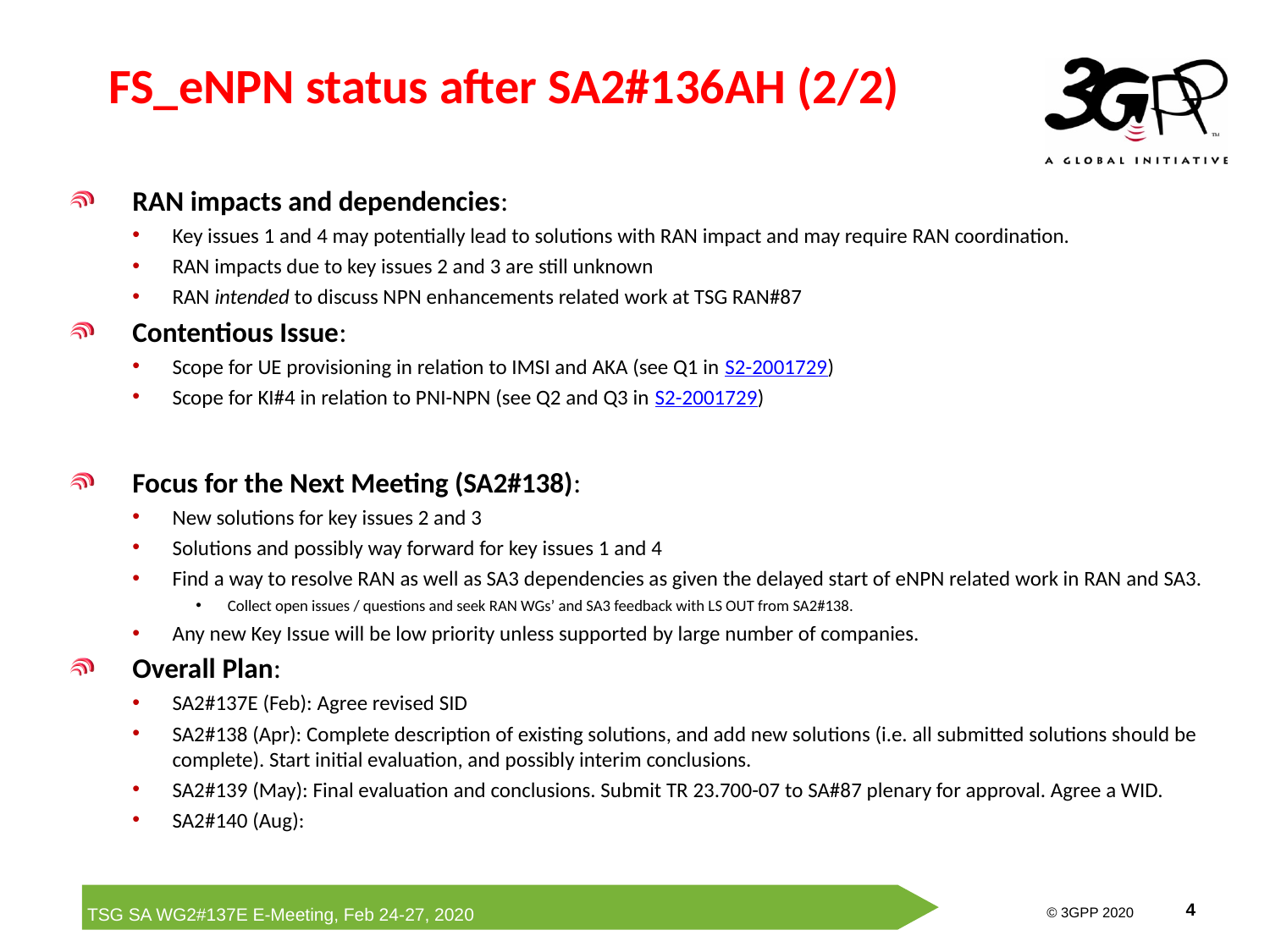

# FS_eNPN status after SA2#136AH (2/2)
RAN impacts and dependencies:
Key issues 1 and 4 may potentially lead to solutions with RAN impact and may require RAN coordination.
RAN impacts due to key issues 2 and 3 are still unknown
RAN intended to discuss NPN enhancements related work at TSG RAN#87
Contentious Issue:
Scope for UE provisioning in relation to IMSI and AKA (see Q1 in S2-2001729)
Scope for KI#4 in relation to PNI-NPN (see Q2 and Q3 in S2-2001729)

Focus for the Next Meeting (SA2#138):
New solutions for key issues 2 and 3
Solutions and possibly way forward for key issues 1 and 4
Find a way to resolve RAN as well as SA3 dependencies as given the delayed start of eNPN related work in RAN and SA3.
Collect open issues / questions and seek RAN WGs’ and SA3 feedback with LS OUT from SA2#138.
Any new Key Issue will be low priority unless supported by large number of companies.
Overall Plan:
SA2#137E (Feb): Agree revised SID
SA2#138 (Apr): Complete description of existing solutions, and add new solutions (i.e. all submitted solutions should be complete). Start initial evaluation, and possibly interim conclusions.
SA2#139 (May): Final evaluation and conclusions. Submit TR 23.700-07 to SA#87 plenary for approval. Agree a WID.
SA2#140 (Aug):